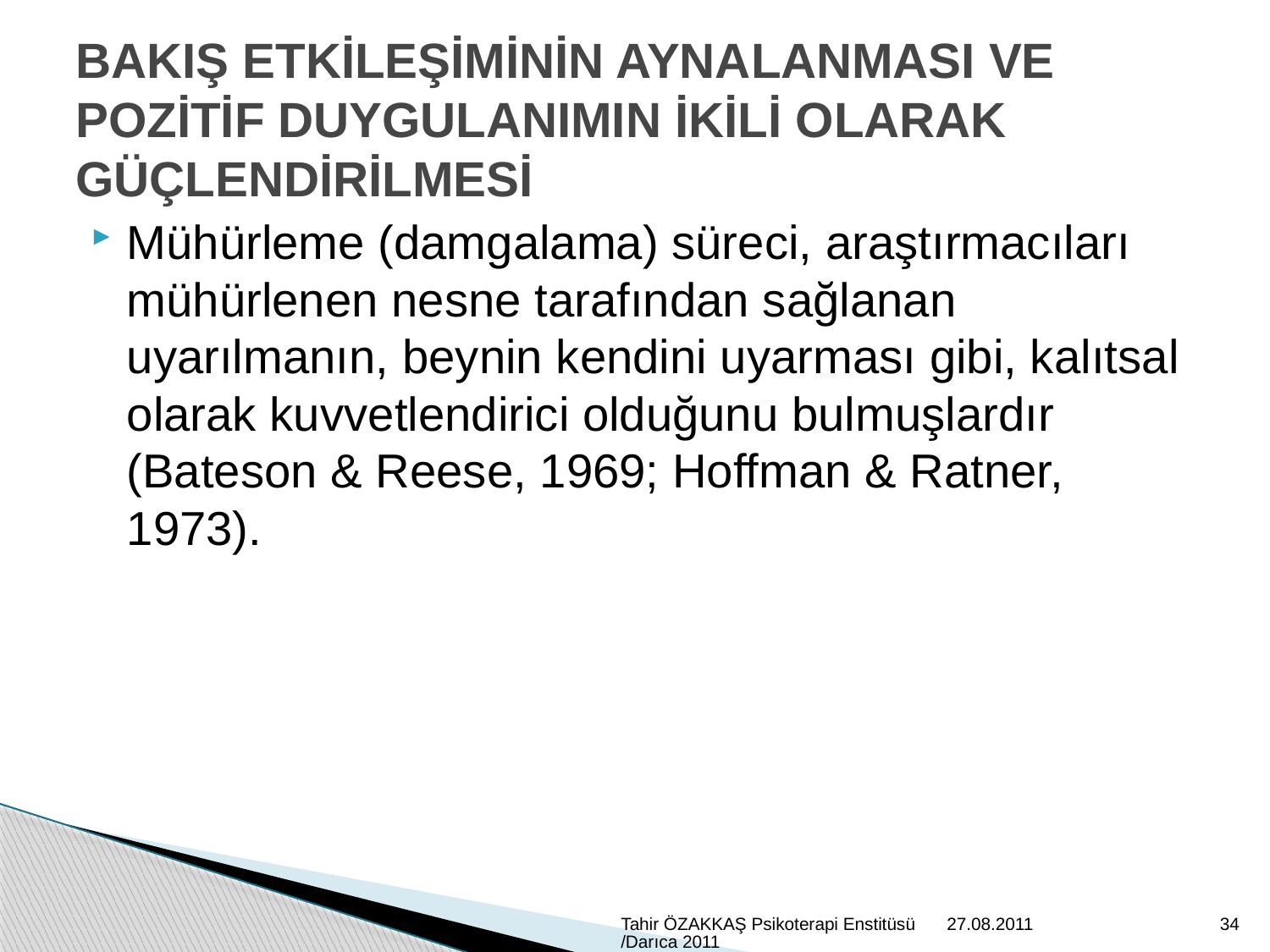

# BAKIŞ ETKİLEŞİMİNİN AYNALANMASI VE POZİTİF DUYGULANIMIN İKİLİ OLARAK GÜÇLENDİRİLMESİ
Mühürleme (damgalama) süreci, araştırmacıları mühürlenen nesne tarafından sağlanan uyarılmanın, beynin kendini uyarması gibi, kalıtsal olarak kuvvetlendirici olduğunu bulmuşlardır (Bateson & Reese, 1969; Hoffman & Ratner, 1973).
Tahir ÖZAKKAŞ Psikoterapi Enstitüsü /Darıca 2011
27.08.2011
34